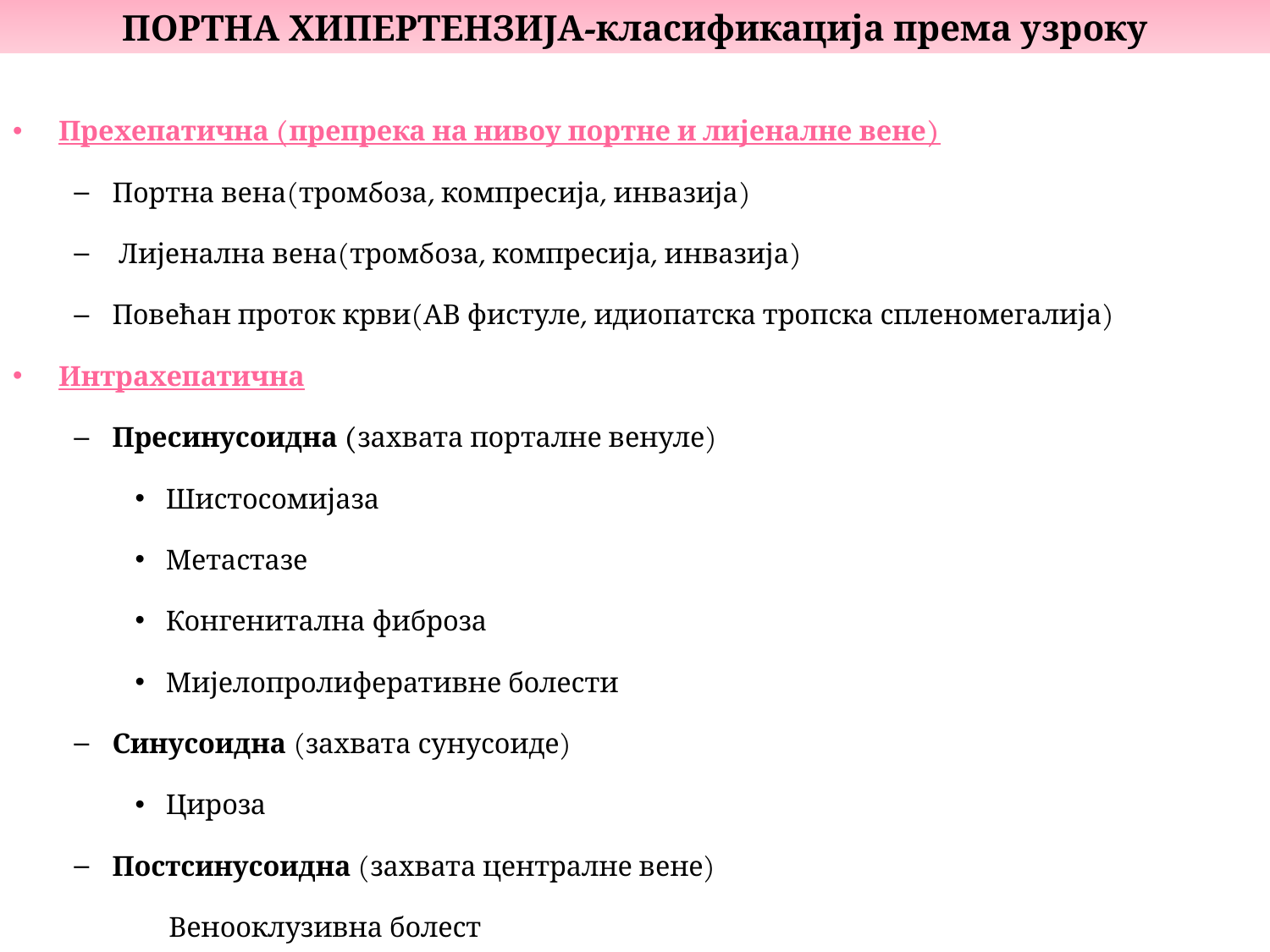

ПОРТНА ХИПЕРТЕНЗИЈА-класификација према узроку
Прехепатична (препрека на нивоу портне и лијеналне вене)
Портна вена(тромбоза, компресија, инвазија)
 Лијенална вена(тромбоза, компресија, инвазија)
Повећан проток крви(АВ фистуле, идиопатска тропска спленомегалија)
Интрахепатична
Пресинусоидна (захвата порталне венуле)
Шистосомијаза
Метастазе
Конгенитална фиброза
Мијелопролиферативне болести
Синусоидна (захвата сунусоиде)
Цироза
Постсинусоидна (захвата централне вене)
              Венооклузивна болест